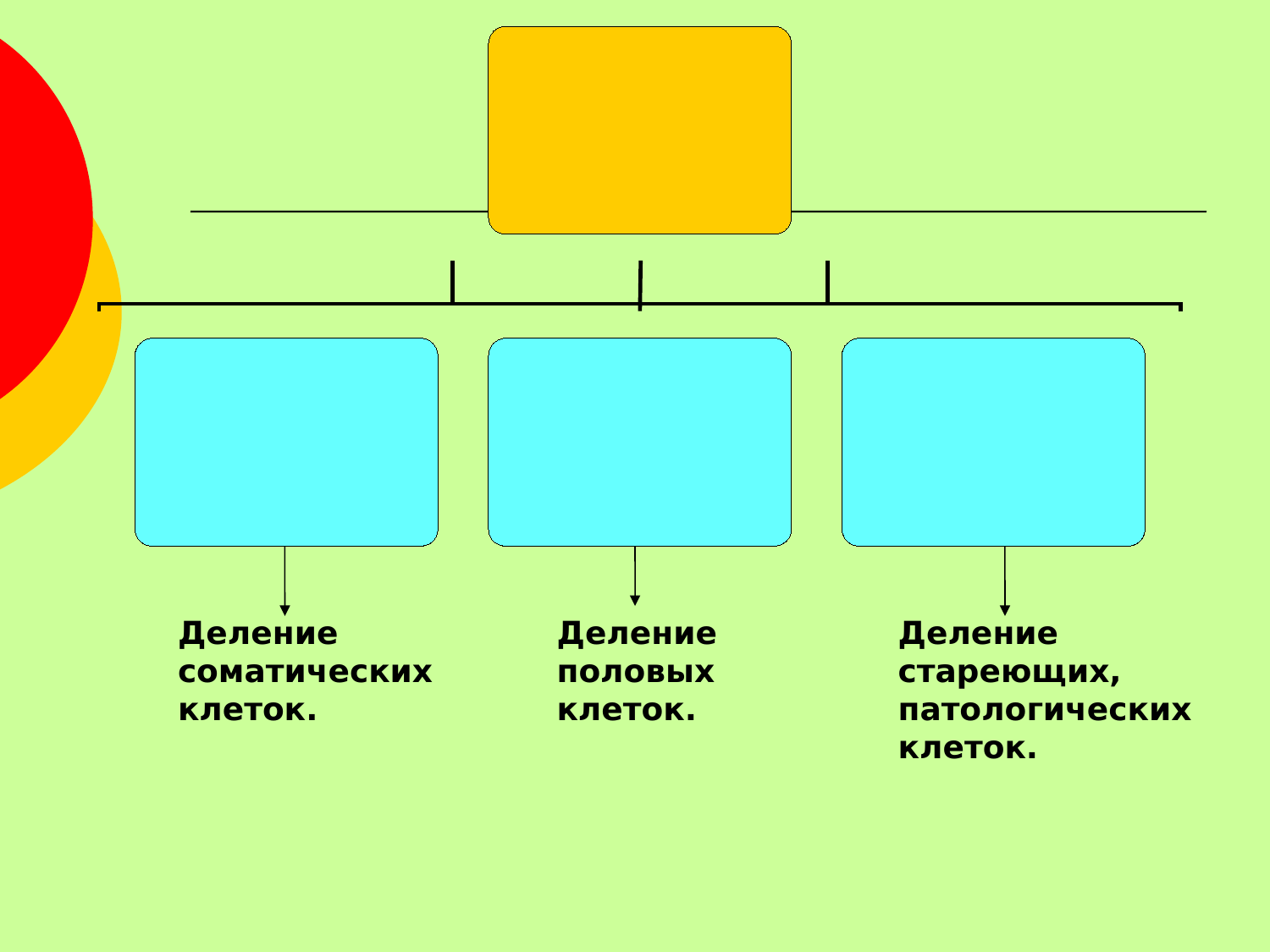

Деление
соматических
клеток.
Деление
половых
клеток.
Деление
стареющих,
патологических
клеток.